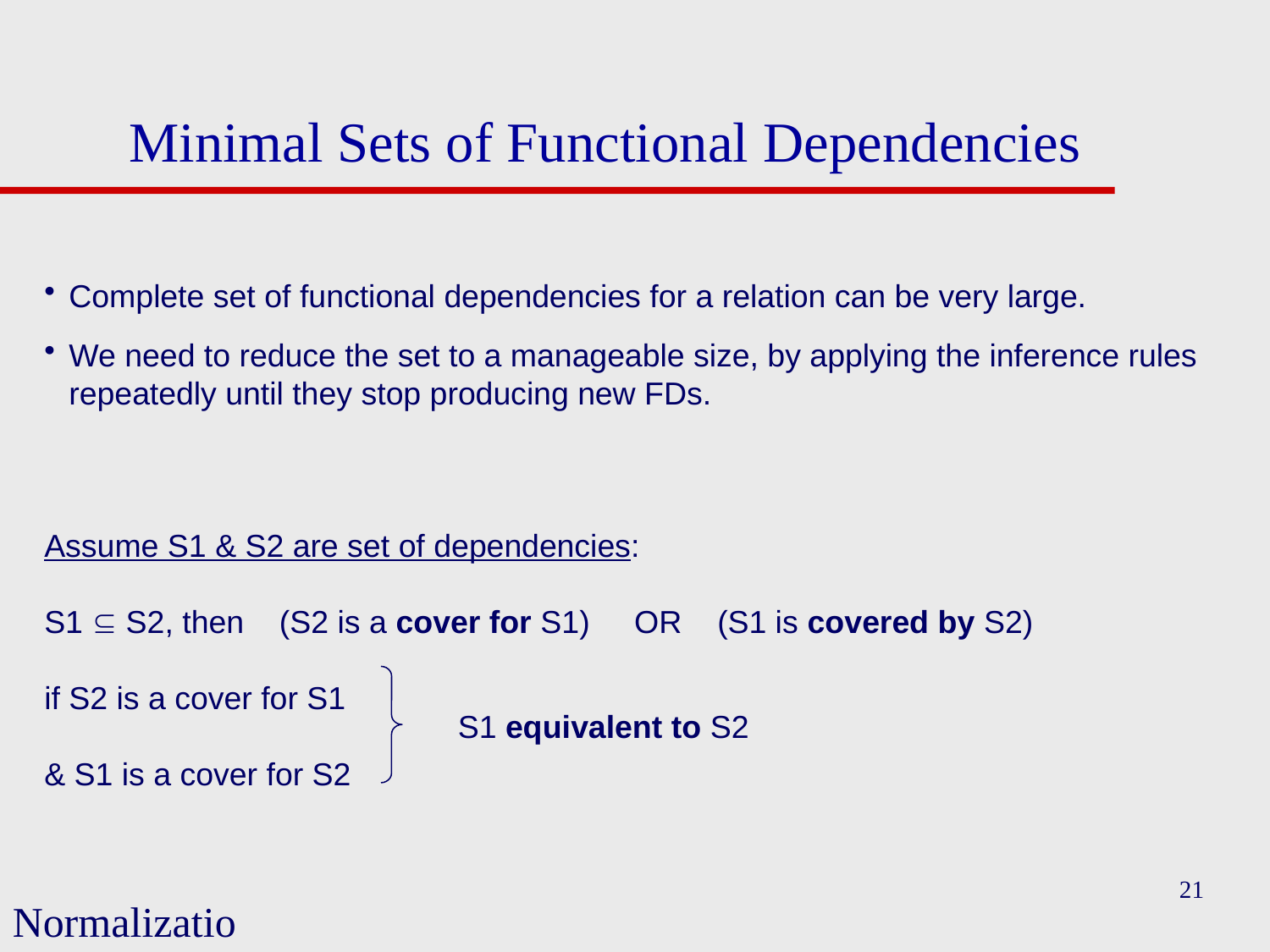

# Minimal Sets of Functional Dependencies

Complete set of functional dependencies for a relation can be very large.
We need to reduce the set to a manageable size, by applying the inference rules repeatedly until they stop producing new FDs.

Assume S1 & S2 are set of dependencies:
S1 ⊆ S2, then    (S2 is a cover for S1)     OR    (S1 is covered by S2)
if S2 is a cover for S1
& S1 is a cover for S2

S1 equivalent to S2
21
Normalization